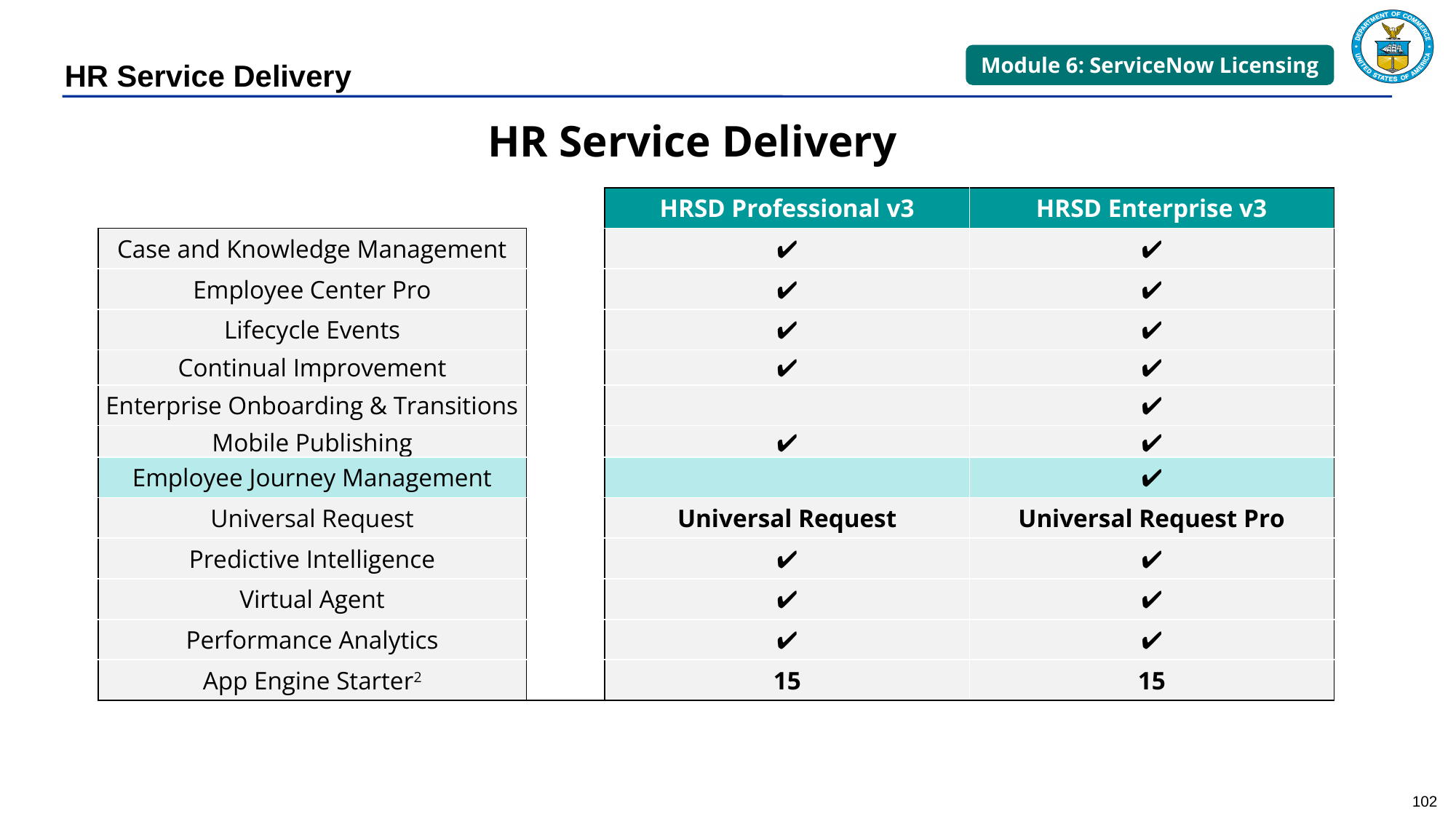

Module 6: ServiceNow Licensing
HR Service Delivery
HR Service Delivery
|  |  | HRSD Professional v3 | HRSD Enterprise v3 |
| --- | --- | --- | --- |
| Case and Knowledge Management |  | ✔ | ✔ |
| Employee Center Pro |  | ✔ | ✔ |
| Lifecycle Events |  | ✔ | ✔ |
| Continual Improvement |  | ✔ | ✔ |
| Enterprise Onboarding & Transitions |  |  | ✔ |
| Mobile Publishing |  | ✔ | ✔ |
| Employee Journey Management |  |  | ✔ |
| Universal Request |  | Universal Request | Universal Request Pro |
| Predictive Intelligence |  | ✔ | ✔ |
| Virtual Agent |  | ✔ | ✔ |
| Performance Analytics |  | ✔ | ✔ |
| App Engine Starter2 |  | 15 | 15 |